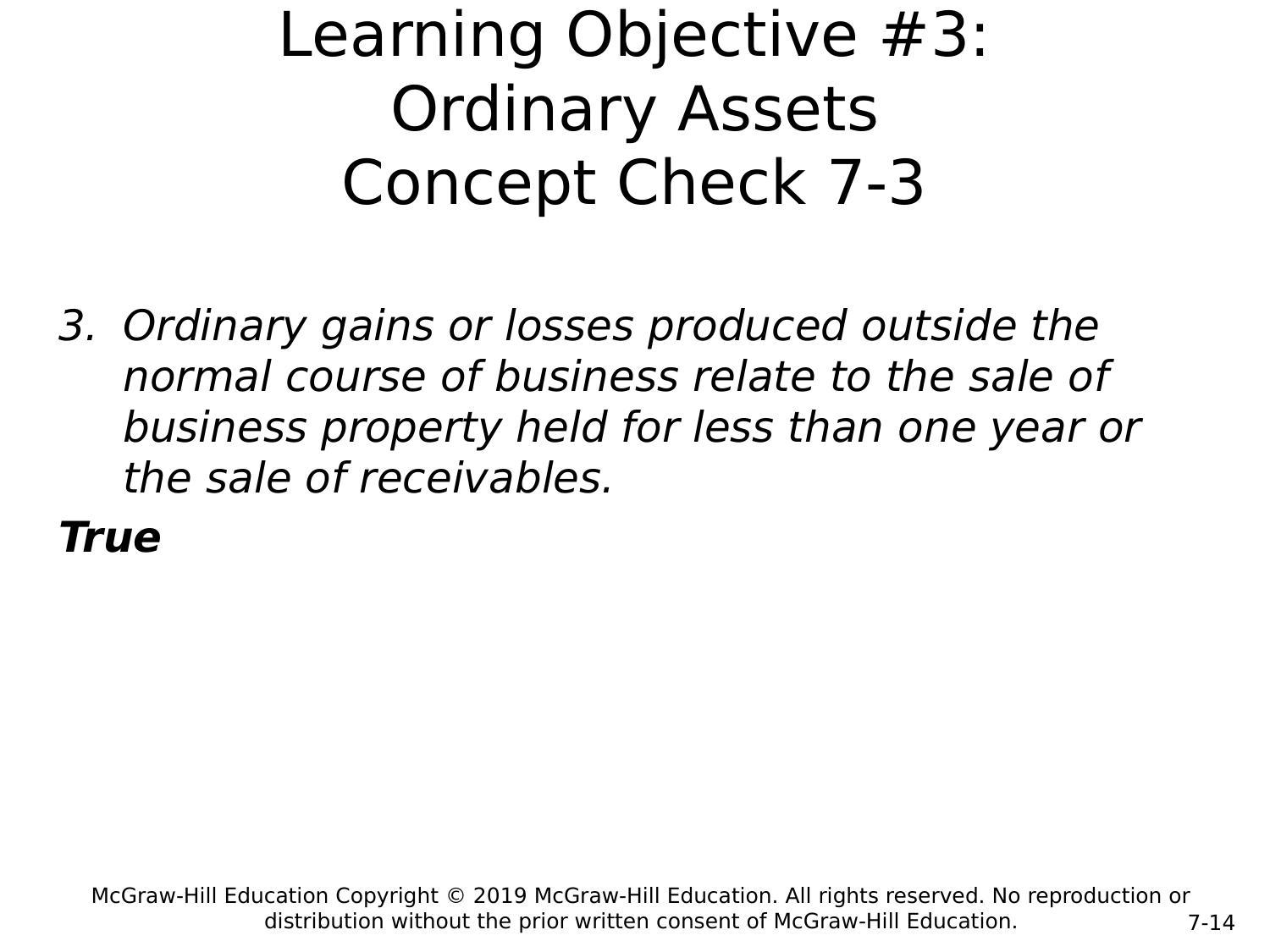

# Learning Objective #3: Ordinary Assets Concept Check 7-3
Ordinary gains or losses produced outside the normal course of business relate to the sale of  business property held for less than one year or the sale of receivables.
True
McGraw-Hill Education Copyright © 2019 McGraw-Hill Education. All rights reserved. No reproduction or distribution without the prior written consent of McGraw-Hill Education.
7-14